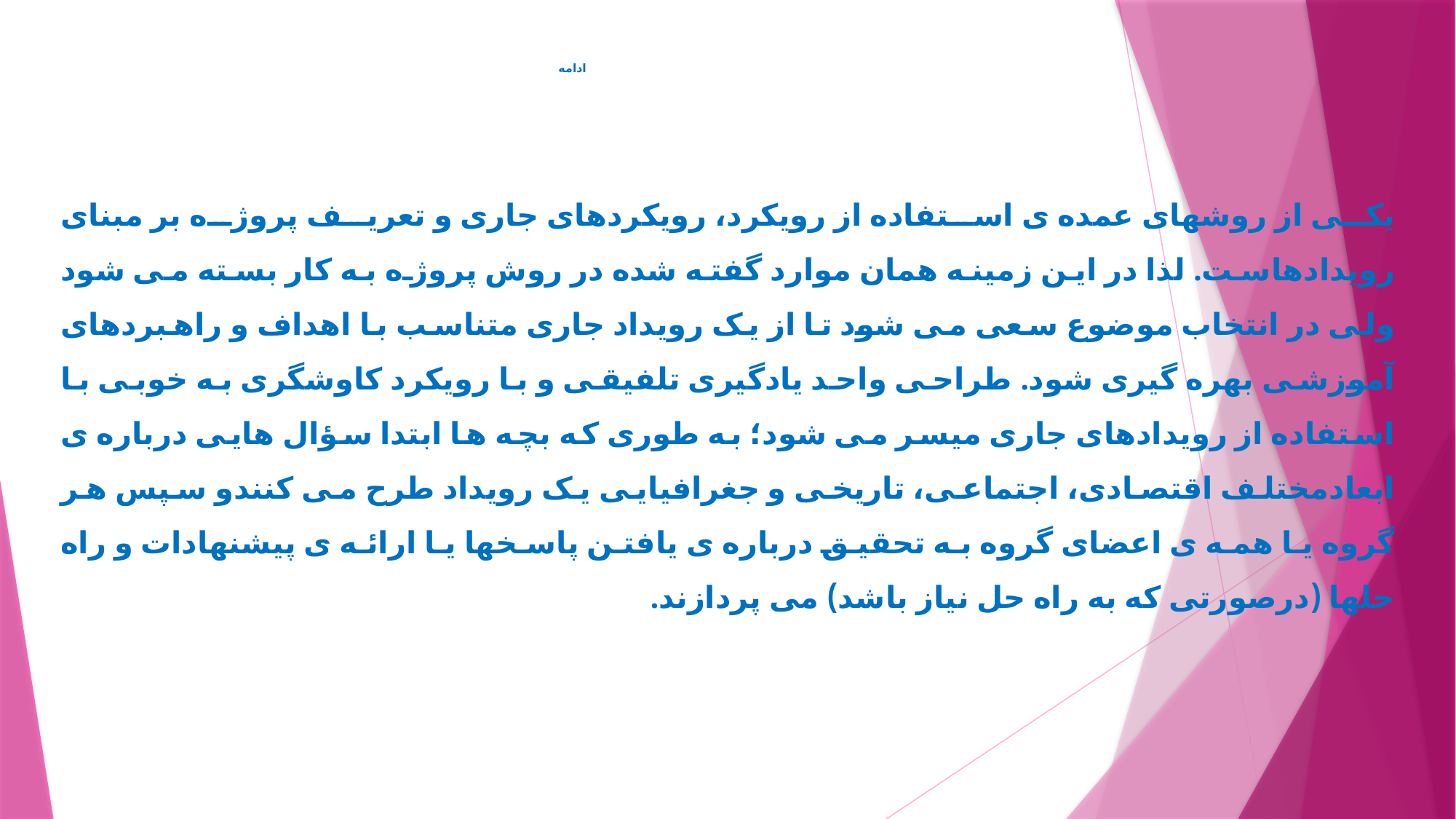

# ادامه
يکی از روشهای عمده ی استفاده از رويکرد، رويکردهای جاری و تعريف پروژه بر مبنای رويدادهاست. لذا در اين زمينه همان موارد گفته شده در روش پروژه به کار بسته می شود ولی در انتخاب موضوع سعی می شود تا از يک رويداد جاری متناسب با اهداف و راهبردهای آموزشی بهره گيری شود. طراحی واحد يادگيری تلفيقی و با رويکرد کاوشگری به خوبی با استفاده از رويدادهای جاری ميسر می شود؛ به طوری که بچه ها ابتدا سؤال هايی درباره ی ابعادمختلف اقتصادی، اجتماعی، تاريخی و جغرافيايی يک رويداد طرح می کنندو سپس هر گروه يا همه ی اعضای گروه به تحقيق درباره ی يافتن پاسخها يا ارائه ی پيشنهادات و راه حلها (درصورتی که به راه حل نياز باشد) می پردازند.